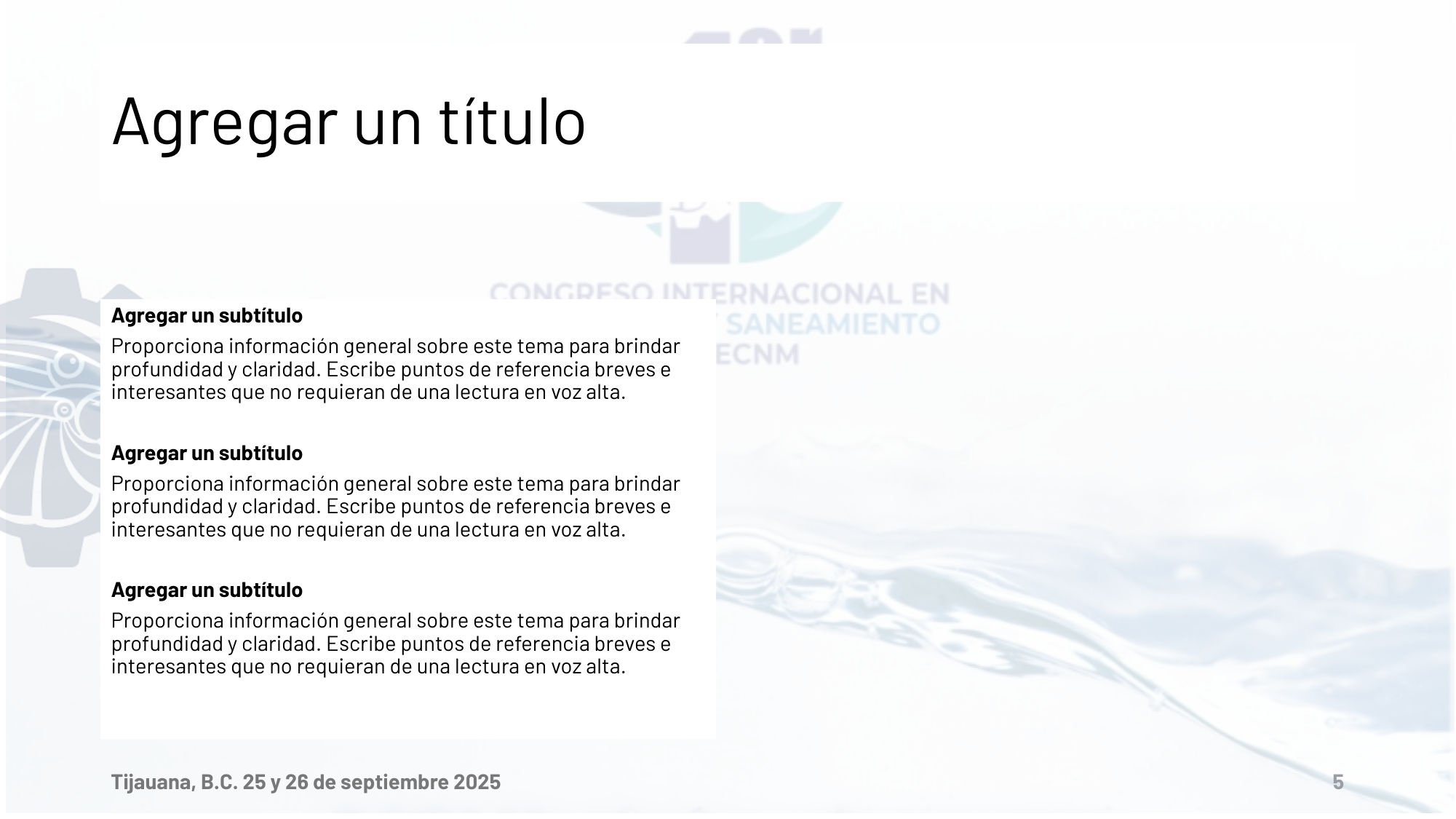

# Agregar un título

Agregar un subtítulo
Proporciona información general sobre este tema para brindar profundidad y claridad. Escribe puntos de referencia breves e interesantes que no requieran de una lectura en voz alta.
Agregar un subtítulo
Proporciona información general sobre este tema para brindar profundidad y claridad. Escribe puntos de referencia breves e interesantes que no requieran de una lectura en voz alta.
Agregar un subtítulo
Proporciona información general sobre este tema para brindar profundidad y claridad. Escribe puntos de referencia breves e interesantes que no requieran de una lectura en voz alta.

Tijauana, B.C. 25 y 26 de septiembre 2025
5